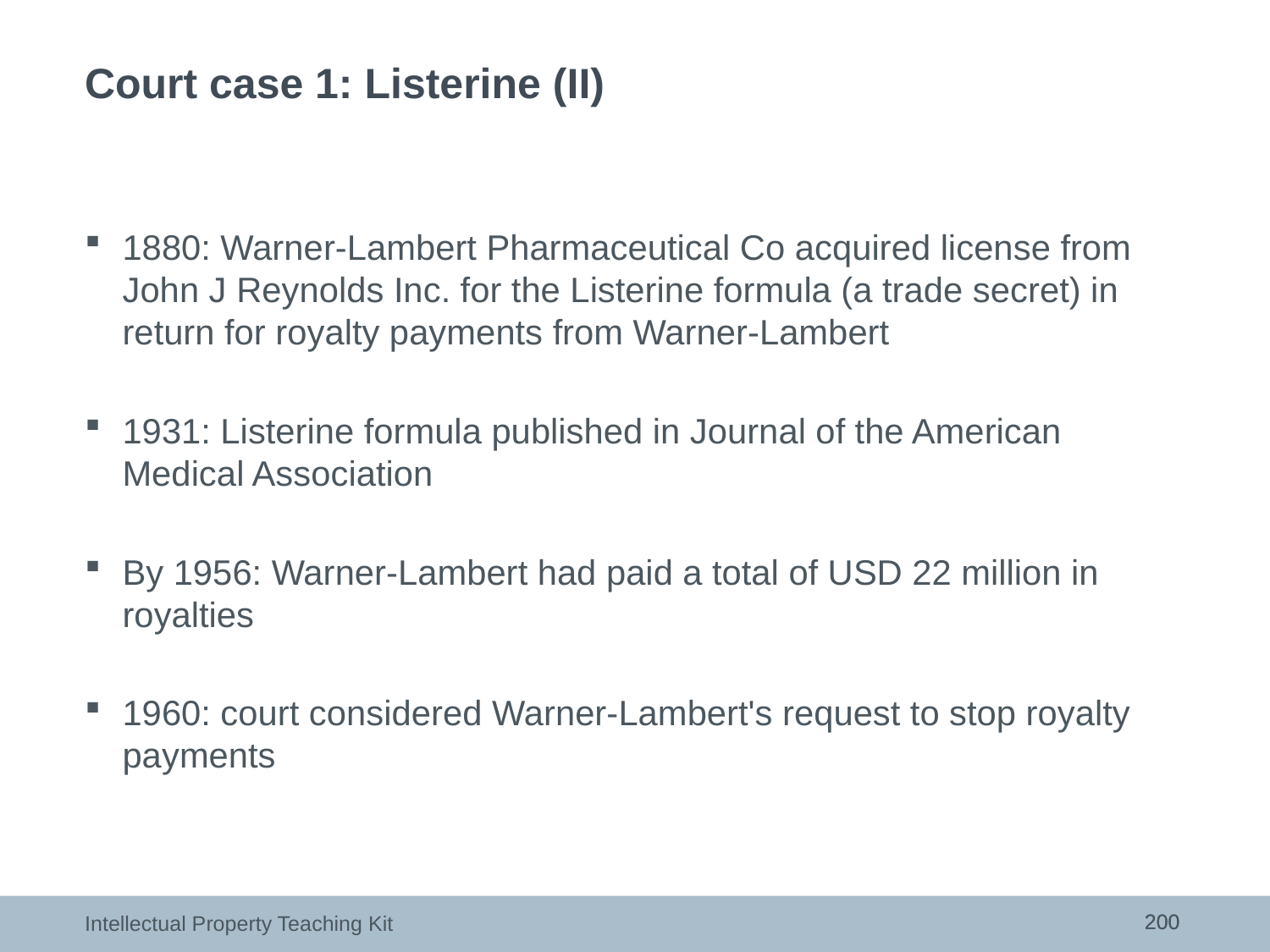

# Court case 1: Listerine (II)
1880: Warner-Lambert Pharmaceutical Co acquired license from John J Reynolds Inc. for the Listerine formula (a trade secret) in  return for royalty payments from Warner-Lambert

1931: Listerine formula published in Journal of the American Medical Association

By 1956: Warner-Lambert had paid a total of USD 22 million in royalties

1960: court considered Warner-Lambert's request to stop royalty payments

200
200
Intellectual Property Teaching Kit